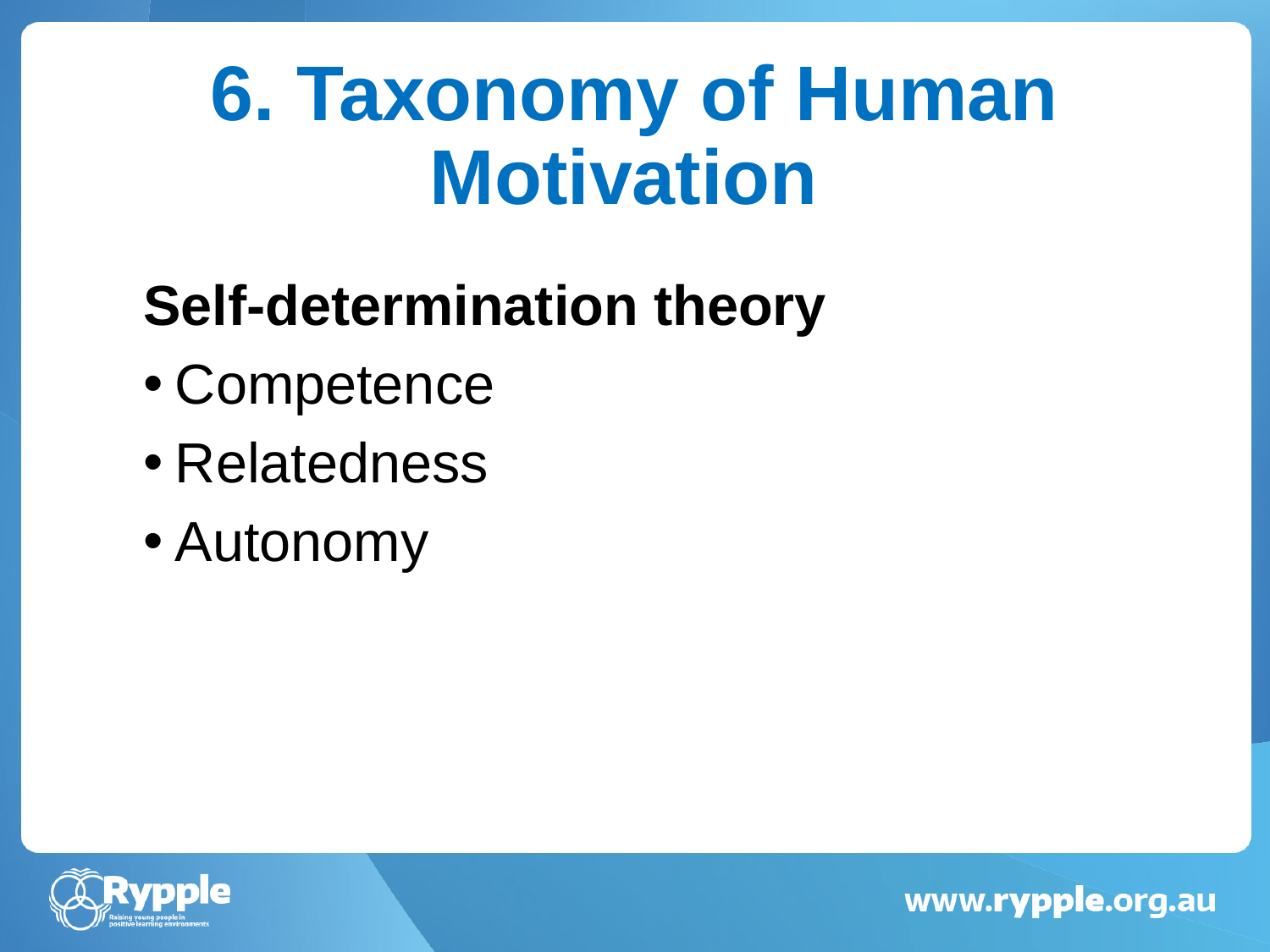

# 6. Taxonomy of Human Motivation
Self-determination theory
Competence
Relatedness
Autonomy